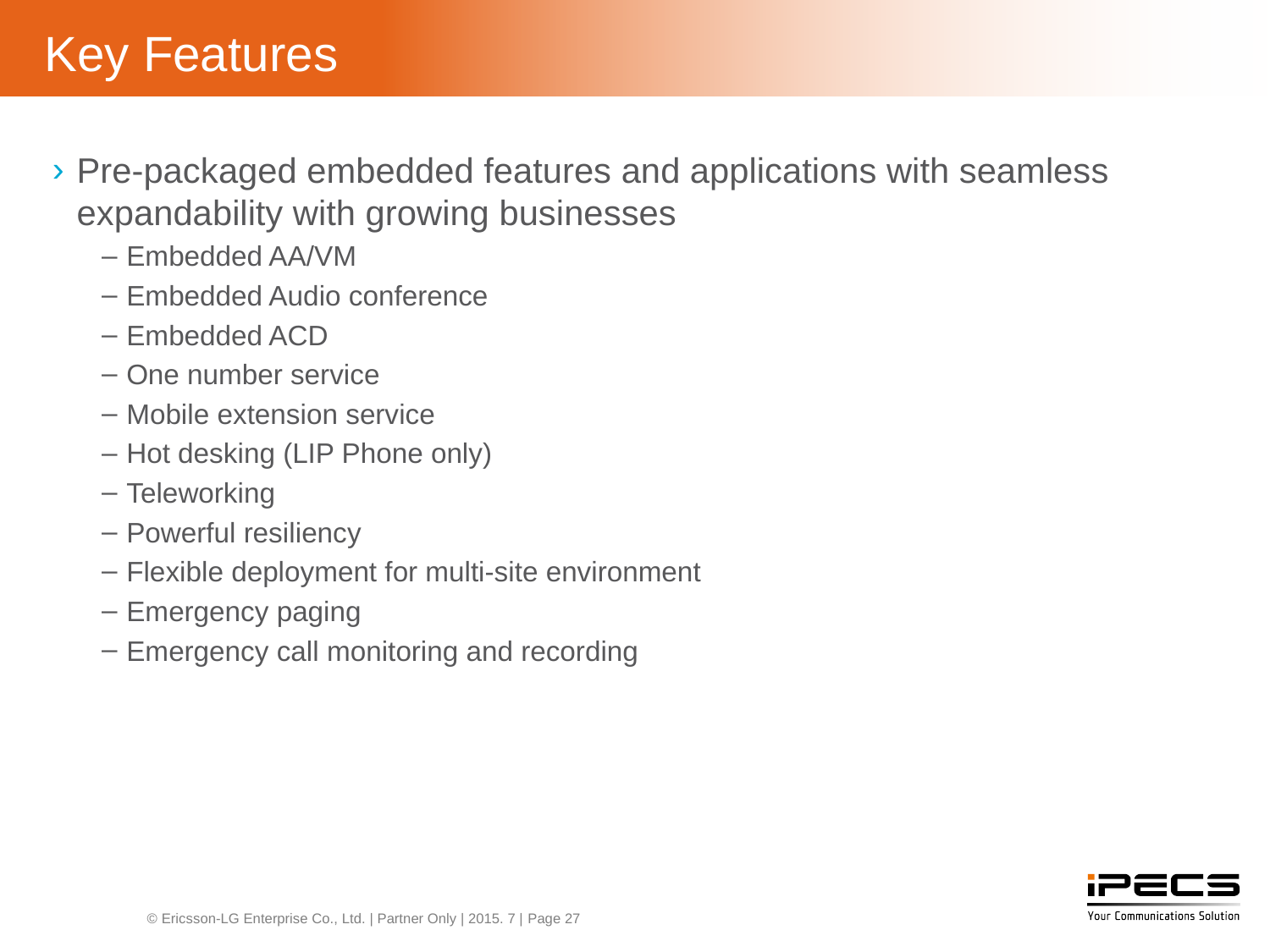

# Key Features
Pre-packaged embedded features and applications with seamless expandability with growing businesses
Embedded AA/VM
Embedded Audio conference
Embedded ACD
One number service
Mobile extension service
Hot desking (LIP Phone only)
Teleworking
Powerful resiliency
Flexible deployment for multi-site environment
Emergency paging
Emergency call monitoring and recording